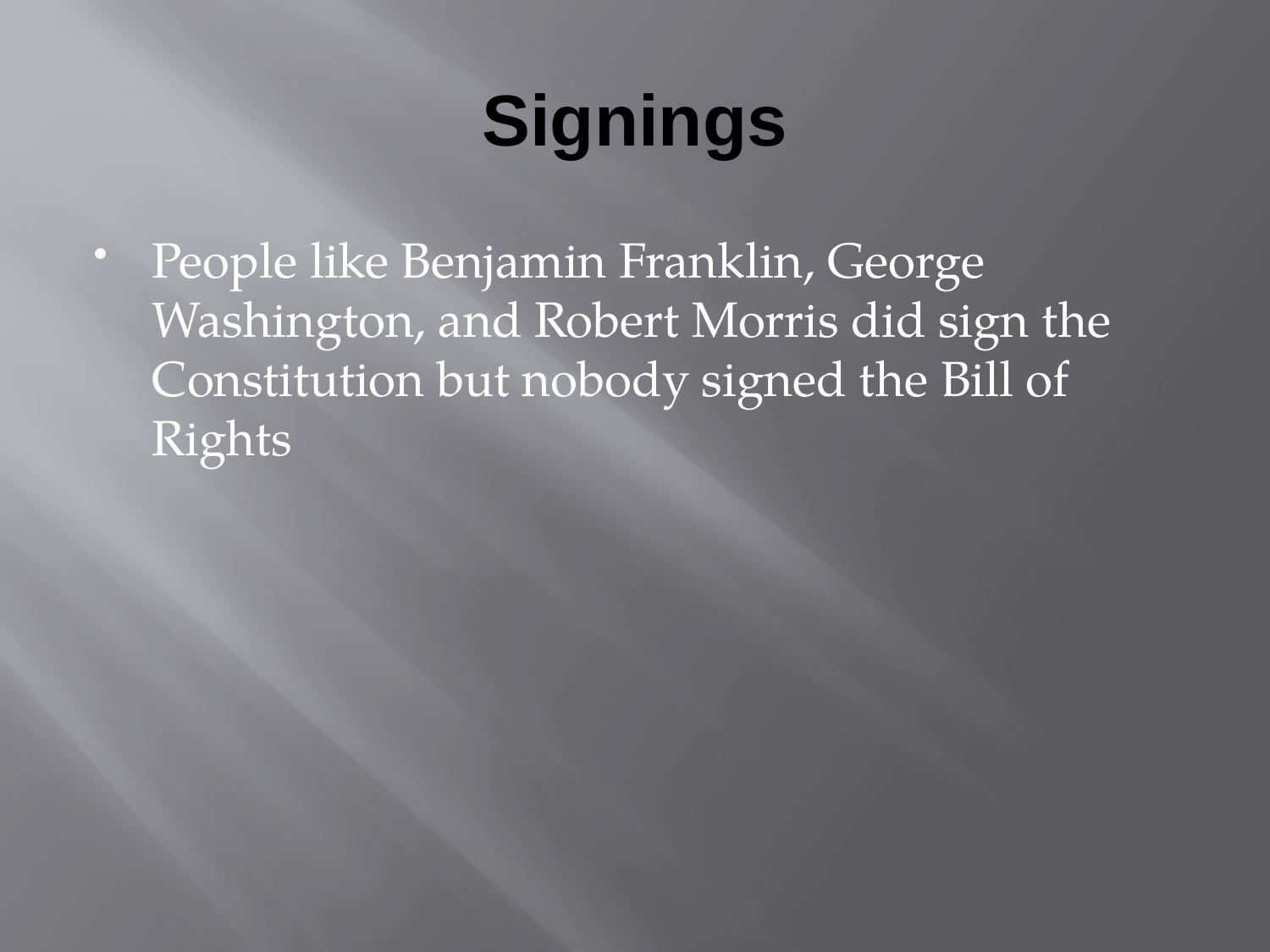

# Signings
People like Benjamin Franklin, George Washington, and Robert Morris did sign the Constitution but nobody signed the Bill of Rights